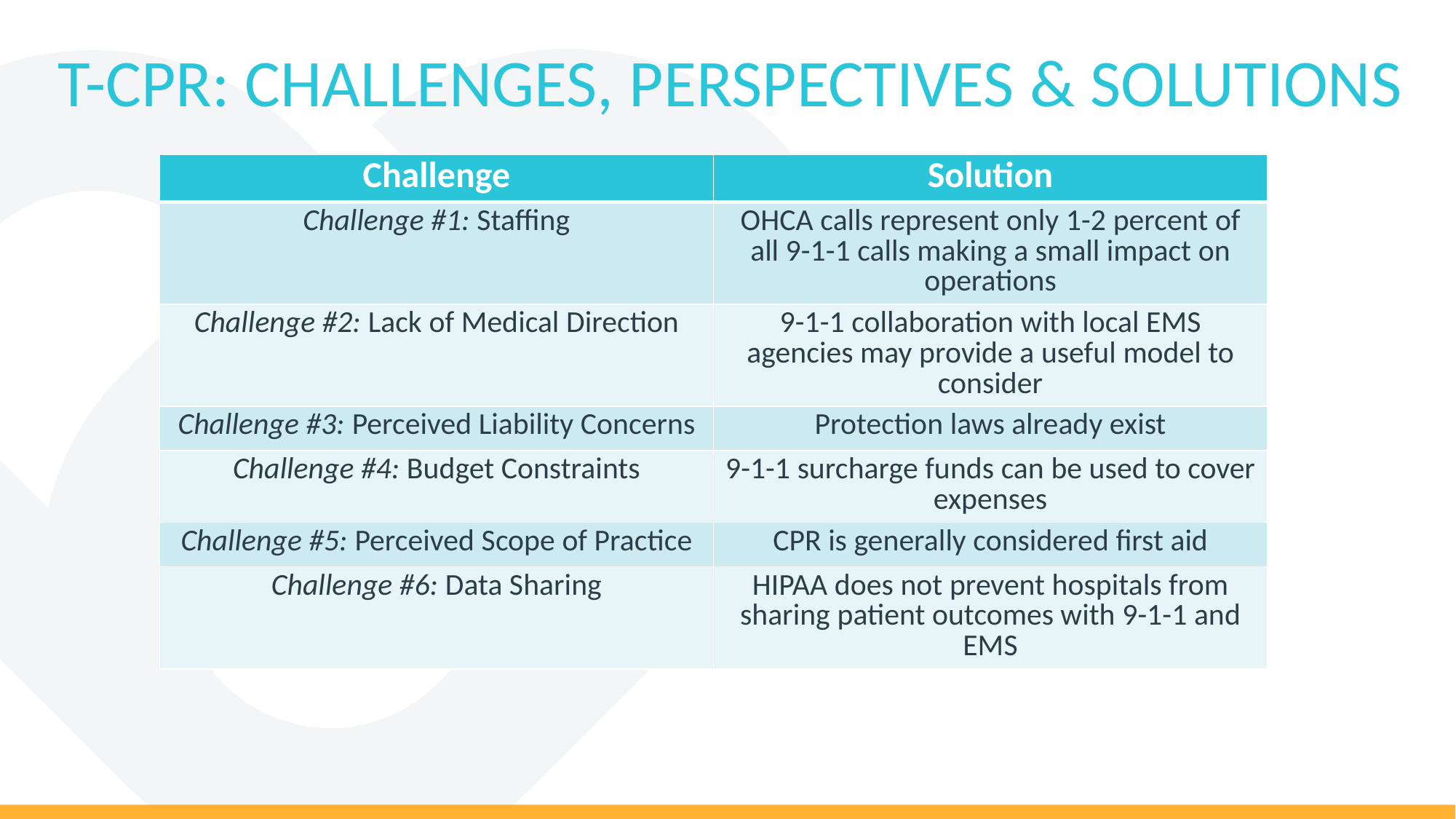

T-cpr: challenges, perspectives & Solutions
| Challenge | Solution |
| --- | --- |
| Challenge #1: Staffing | OHCA calls represent only 1-2 percent of all 9-1-1 calls making a small impact on operations |
| Challenge #2: Lack of Medical Direction | 9-1-1 collaboration with local EMS agencies may provide a useful model to consider |
| Challenge #3: Perceived Liability Concerns | Protection laws already exist |
| Challenge #4: Budget Constraints | 9-1-1 surcharge funds can be used to cover expenses |
| Challenge #5: Perceived Scope of Practice | CPR is generally considered first aid |
| Challenge #6: Data Sharing | HIPAA does not prevent hospitals from sharing patient outcomes with 9-1-1 and EMS |